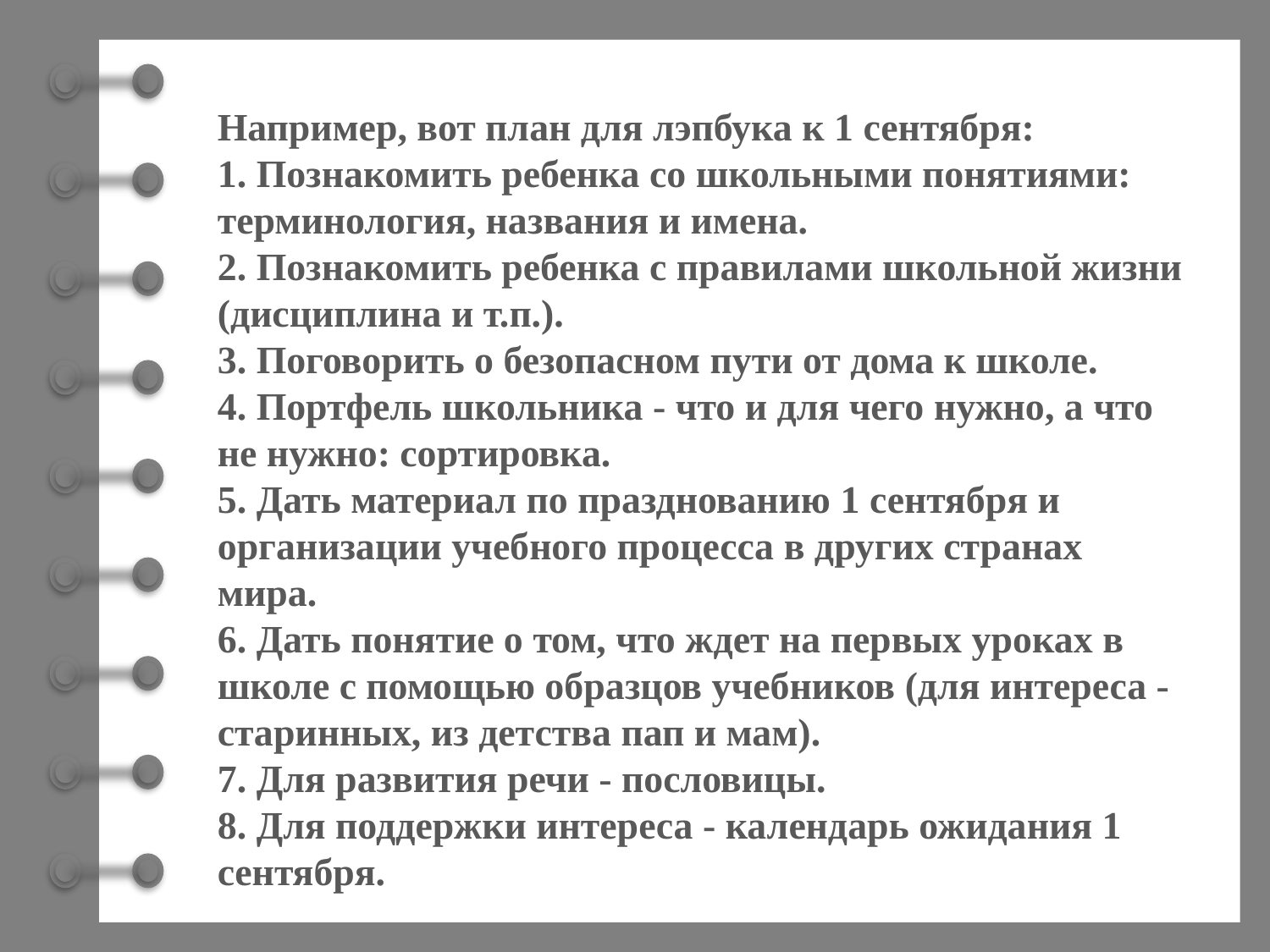

Например, вот план для лэпбука к 1 сентября:
1. Познакомить ребенка со школьными понятиями: терминология, названия и имена.
2. Познакомить ребенка с правилами школьной жизни (дисциплина и т.п.).
3. Поговорить о безопасном пути от дома к школе.
4. Портфель школьника - что и для чего нужно, а что не нужно: сортировка.
5. Дать материал по празднованию 1 сентября и организации учебного процесса в других странах мира.
6. Дать понятие о том, что ждет на первых уроках в школе с помощью образцов учебников (для интереса - старинных, из детства пап и мам).
7. Для развития речи - пословицы.
8. Для поддержки интереса - календарь ожидания 1 сентября.